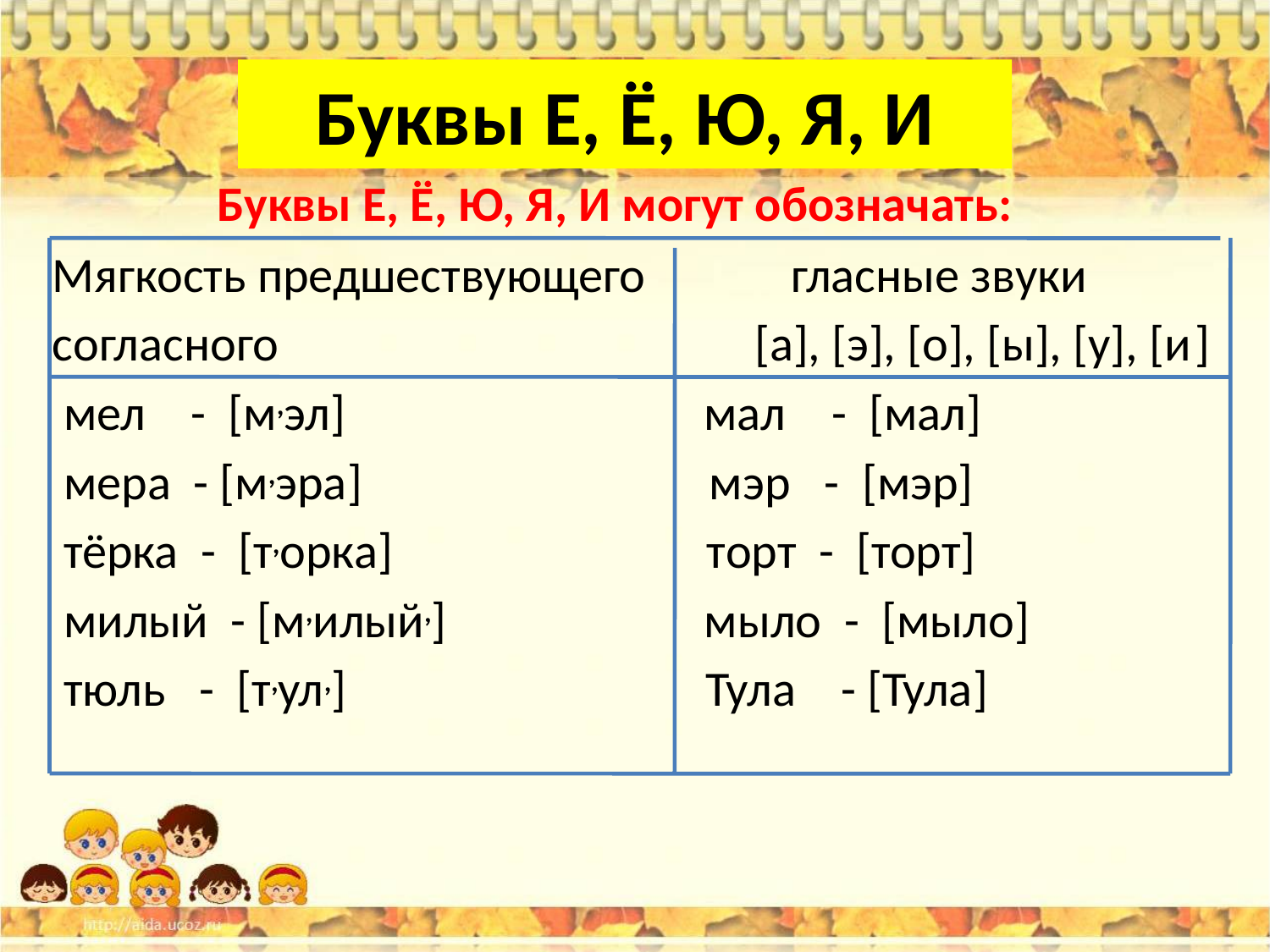

# Буквы Е, Ё, Ю, Я, И
             Буквы Е, Ё, Ю, Я, И могут обозначать:
Мягкость предшествующего             гласные звуки
согласного				      [а], [э], [о], [ы], [у], [и	]
 мел    -  [м,эл]                                мал    -  [мал]
 мера  - [м,эра]                               мэр   -  [мэр]
 тёрка  -  [т,орка]                            торт  -  [торт]
 милый  - [м,илый,]                       мыло  -  [мыло]
 тюль   -  [т,ул,]                                Тула    - [Тула]